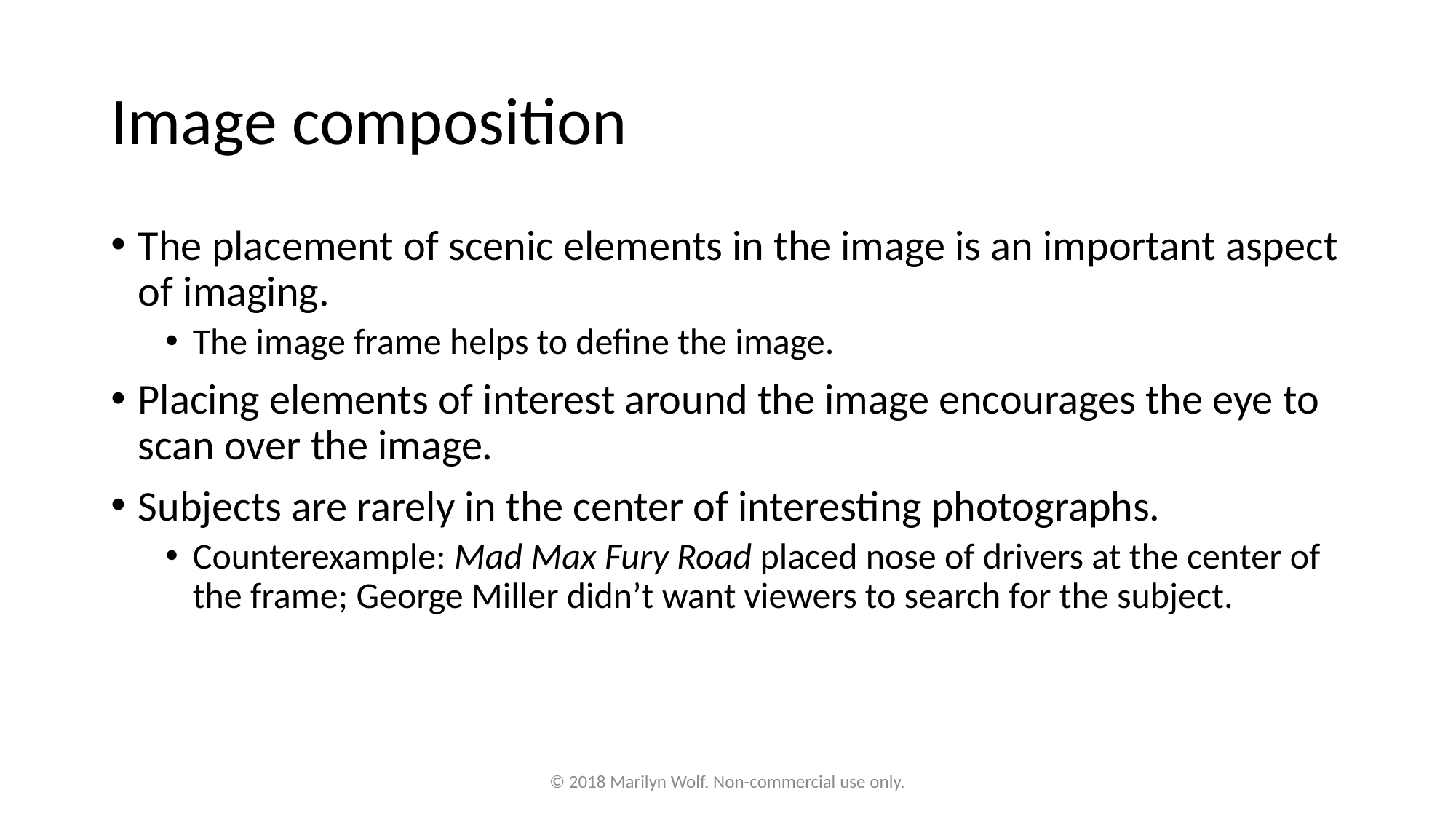

# Image composition
The placement of scenic elements in the image is an important aspect of imaging.
The image frame helps to define the image.
Placing elements of interest around the image encourages the eye to scan over the image.
Subjects are rarely in the center of interesting photographs.
Counterexample: Mad Max Fury Road placed nose of drivers at the center of the frame; George Miller didn’t want viewers to search for the subject.
© 2018 Marilyn Wolf. Non-commercial use only.